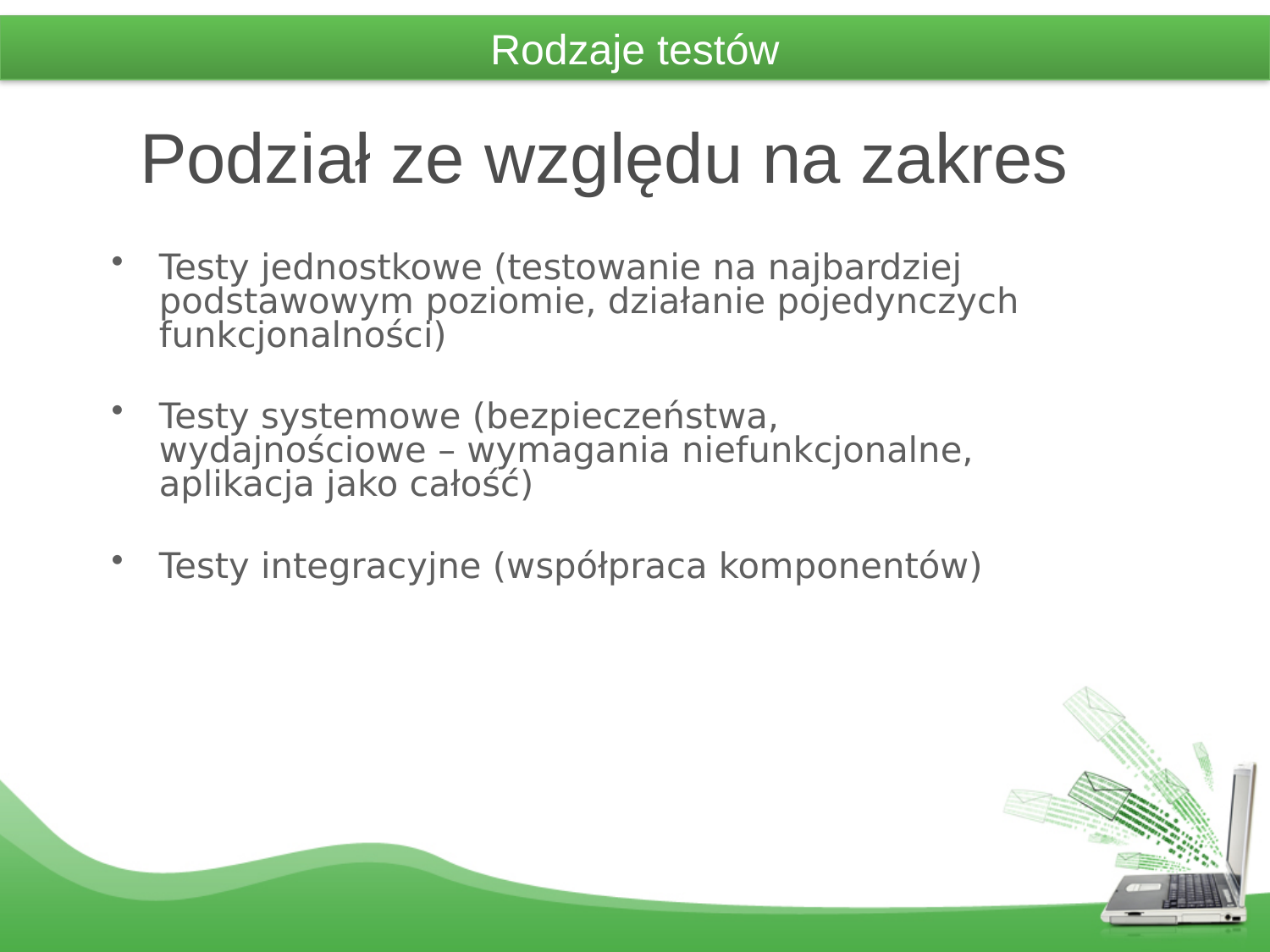

Rodzaje testów
# Podział ze względu na zakres
Testy jednostkowe (testowanie na najbardziej podstawowym poziomie, działanie pojedynczych funkcjonalności)

Testy systemowe (bezpieczeństwa, wydajnościowe – wymagania niefunkcjonalne, aplikacja jako całość)

Testy integracyjne (współpraca komponentów)